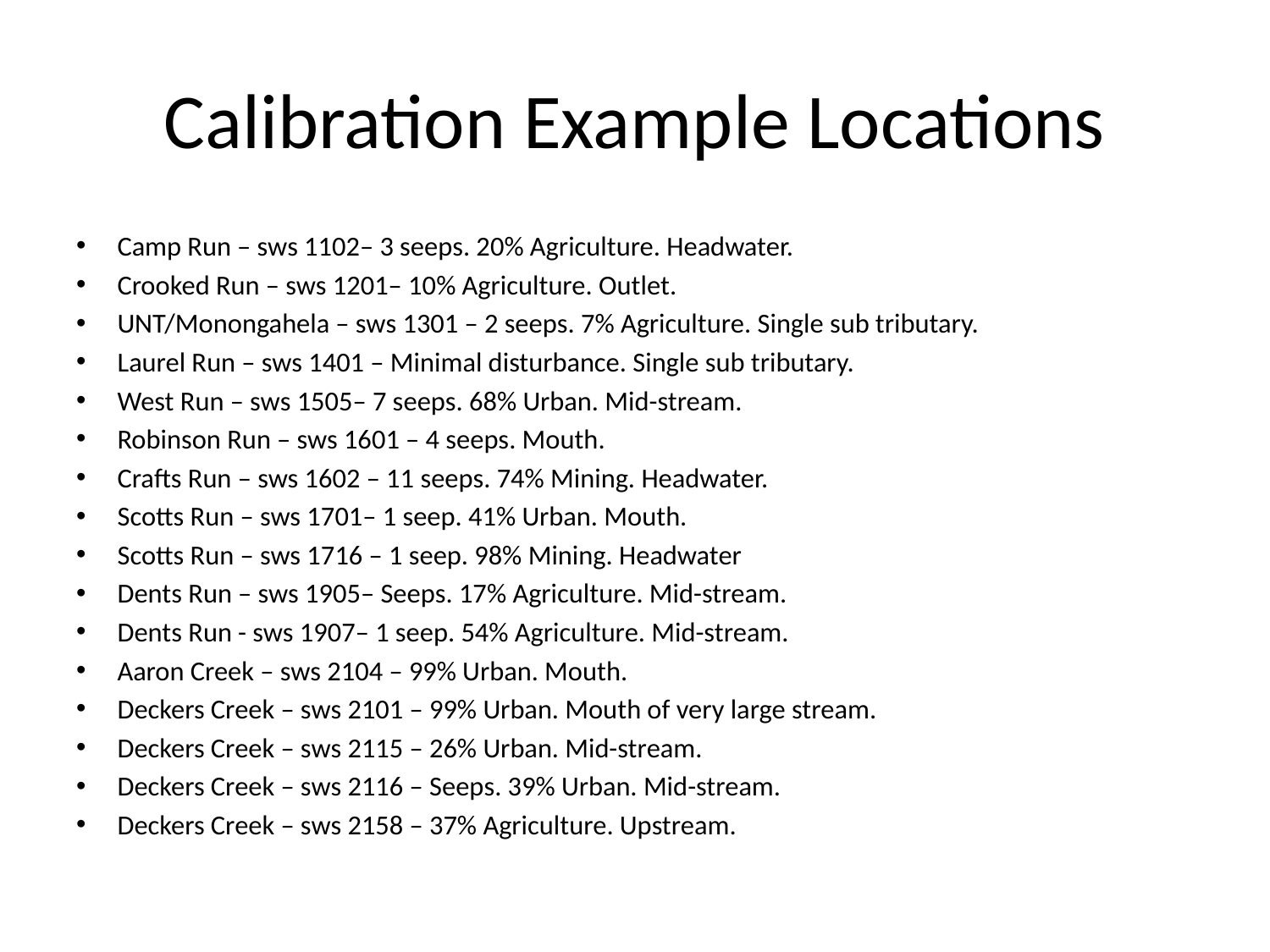

# Calibration Example Locations
Camp Run – sws 1102– 3 seeps. 20% Agriculture. Headwater.
Crooked Run – sws 1201– 10% Agriculture. Outlet.
UNT/Monongahela – sws 1301 – 2 seeps. 7% Agriculture. Single sub tributary.
Laurel Run – sws 1401 – Minimal disturbance. Single sub tributary.
West Run – sws 1505– 7 seeps. 68% Urban. Mid-stream.
Robinson Run – sws 1601 – 4 seeps. Mouth.
Crafts Run – sws 1602 – 11 seeps. 74% Mining. Headwater.
Scotts Run – sws 1701– 1 seep. 41% Urban. Mouth.
Scotts Run – sws 1716 – 1 seep. 98% Mining. Headwater
Dents Run – sws 1905– Seeps. 17% Agriculture. Mid-stream.
Dents Run - sws 1907– 1 seep. 54% Agriculture. Mid-stream.
Aaron Creek – sws 2104 – 99% Urban. Mouth.
Deckers Creek – sws 2101 – 99% Urban. Mouth of very large stream.
Deckers Creek – sws 2115 – 26% Urban. Mid-stream.
Deckers Creek – sws 2116 – Seeps. 39% Urban. Mid-stream.
Deckers Creek – sws 2158 – 37% Agriculture. Upstream.